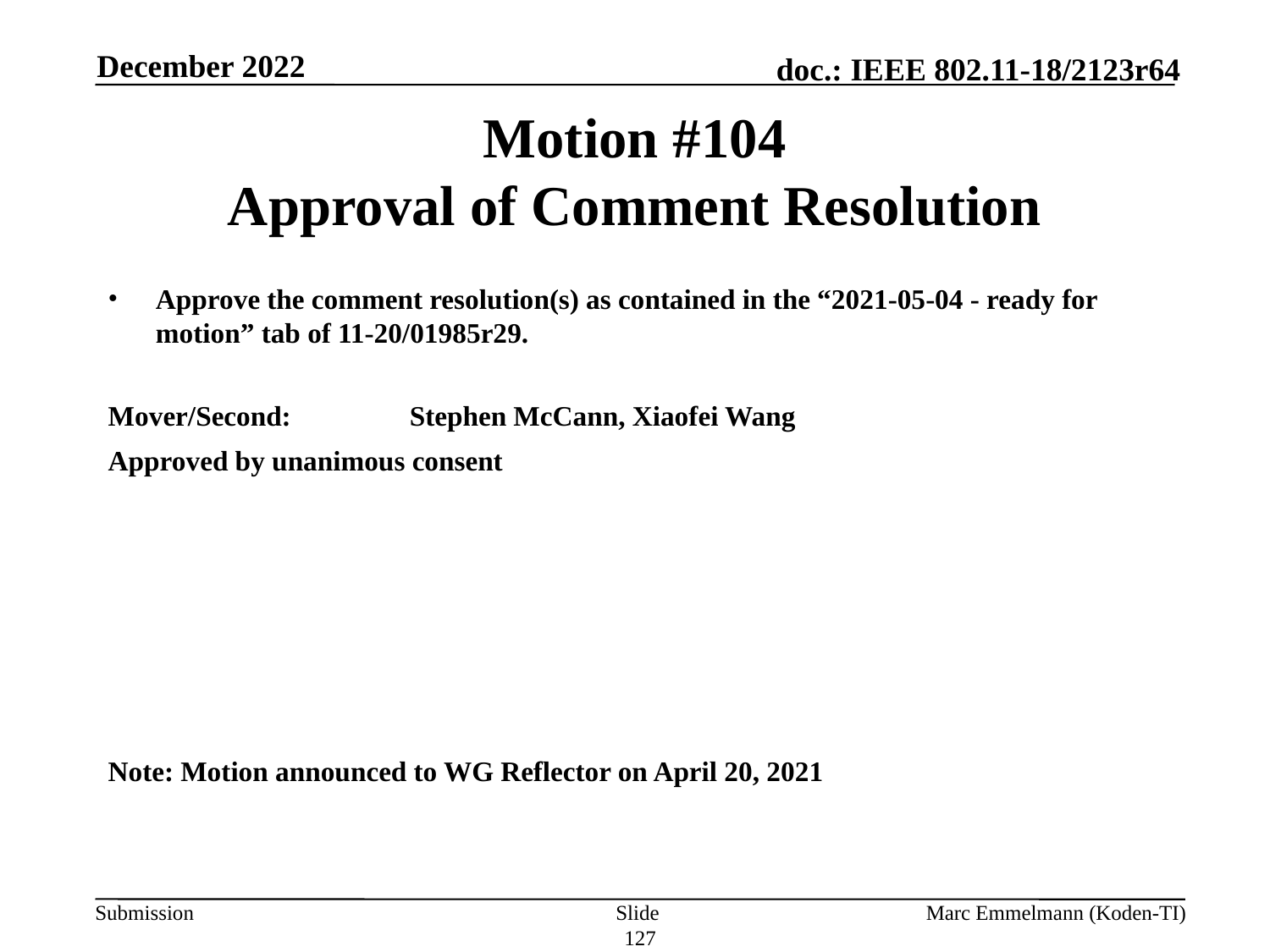

December 2022
# Motion #104 Approval of Comment Resolution
Approve the comment resolution(s) as contained in the “2021-05-04 - ready for motion” tab of 11-20/01985r29.

Mover/Second:	Stephen McCann, Xiaofei Wang
Approved by unanimous consent

Note: Motion announced to WG Reflector on April 20, 2021
Slide 127
Marc Emmelmann (Koden-TI)